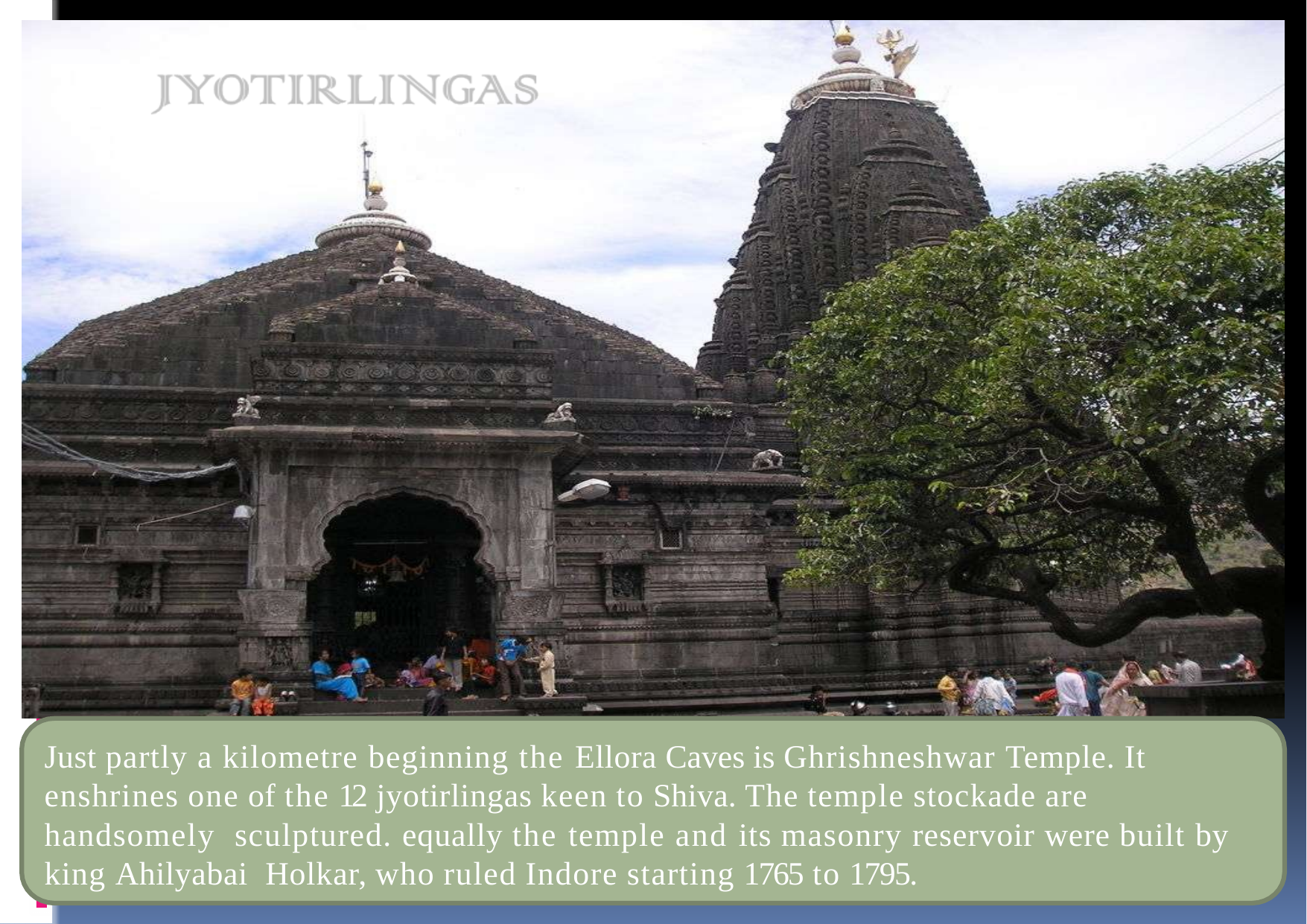

Just partly a kilometre beginning the Ellora Caves is Ghrishneshwar Temple. It  enshrines one of the 12 jyotirlingas keen to Shiva. The temple stockade are handsomely  sculptured. equally the temple and its masonry reservoir were built by king Ahilyabai  Holkar, who ruled Indore starting 1765 to 1795.